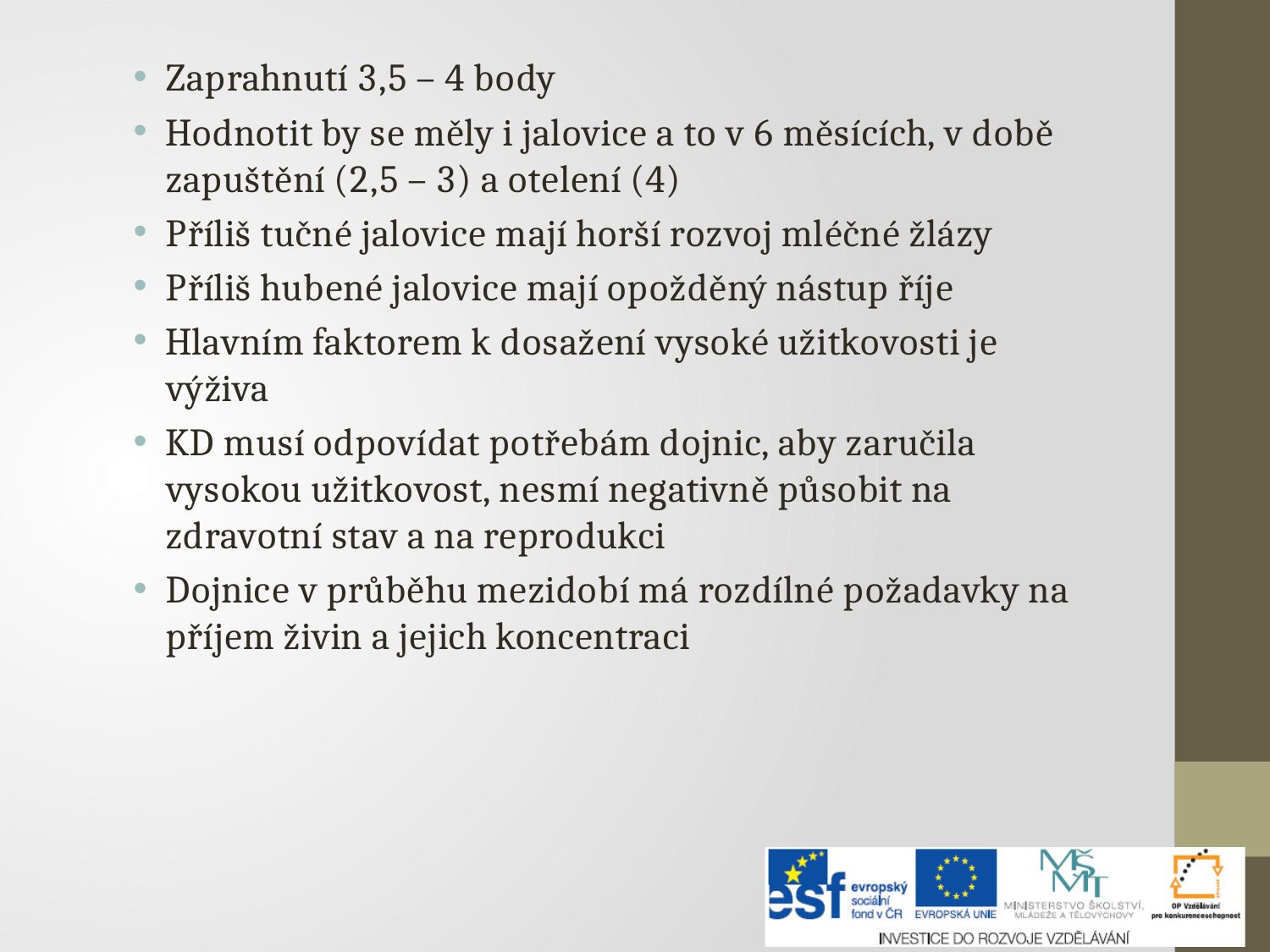

Zaprahnutí 3,5 – 4 body
Hodnotit by se měly i jalovice a to v 6 měsících, v době zapuštění (2,5 – 3) a otelení (4)
Příliš tučné jalovice mají horší rozvoj mléčné žlázy
Příliš hubené jalovice mají opožděný nástup říje
Hlavním faktorem k dosažení vysoké užitkovosti je výživa
KD musí odpovídat potřebám dojnic, aby zaručila vysokou užitkovost, nesmí negativně působit na zdravotní stav a na reprodukci
Dojnice v průběhu mezidobí má rozdílné požadavky na příjem živin a jejich koncentraci